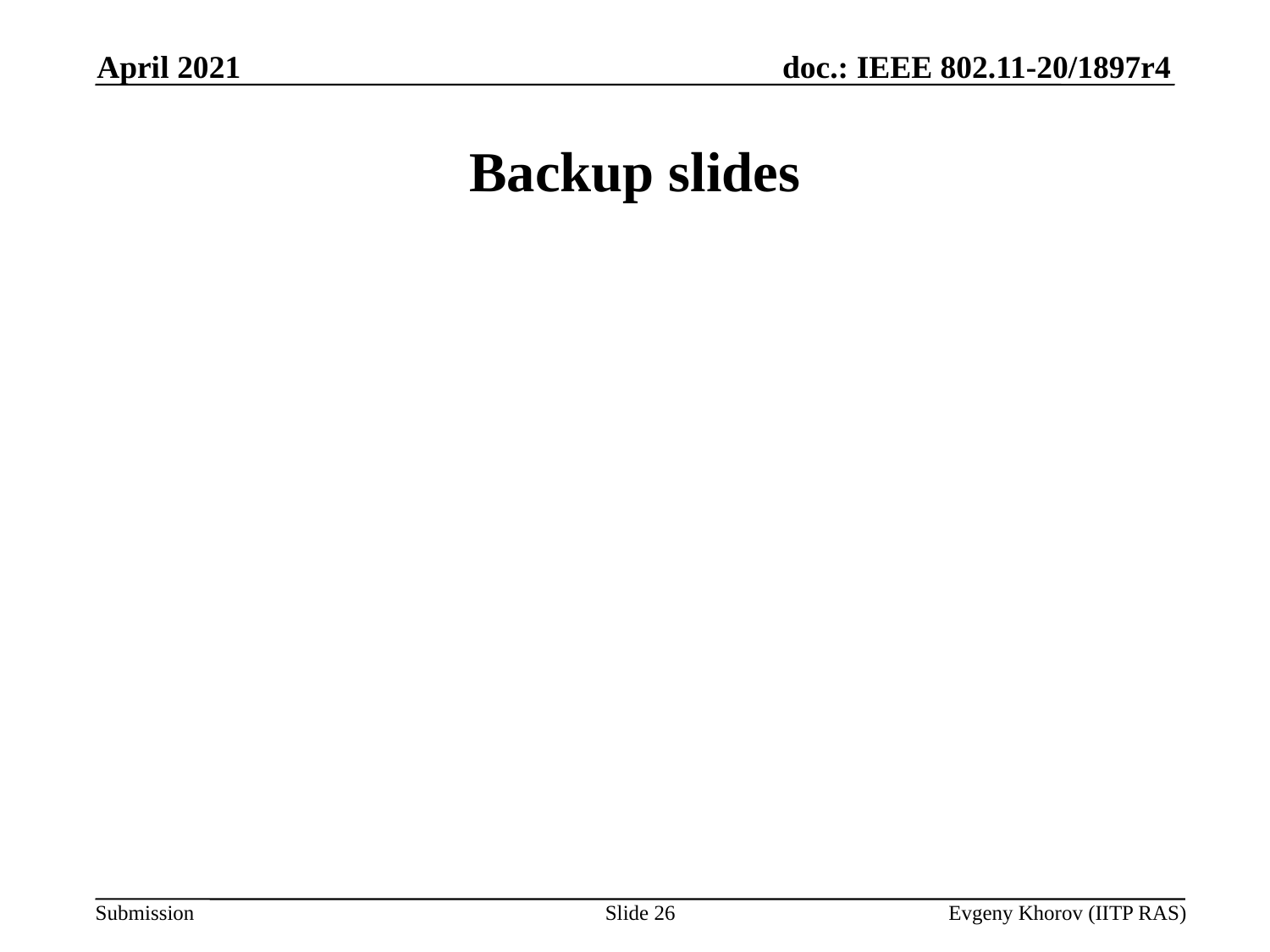

April 2021
# Backup slides

Slide 26
Evgeny Khorov (IITP RAS)